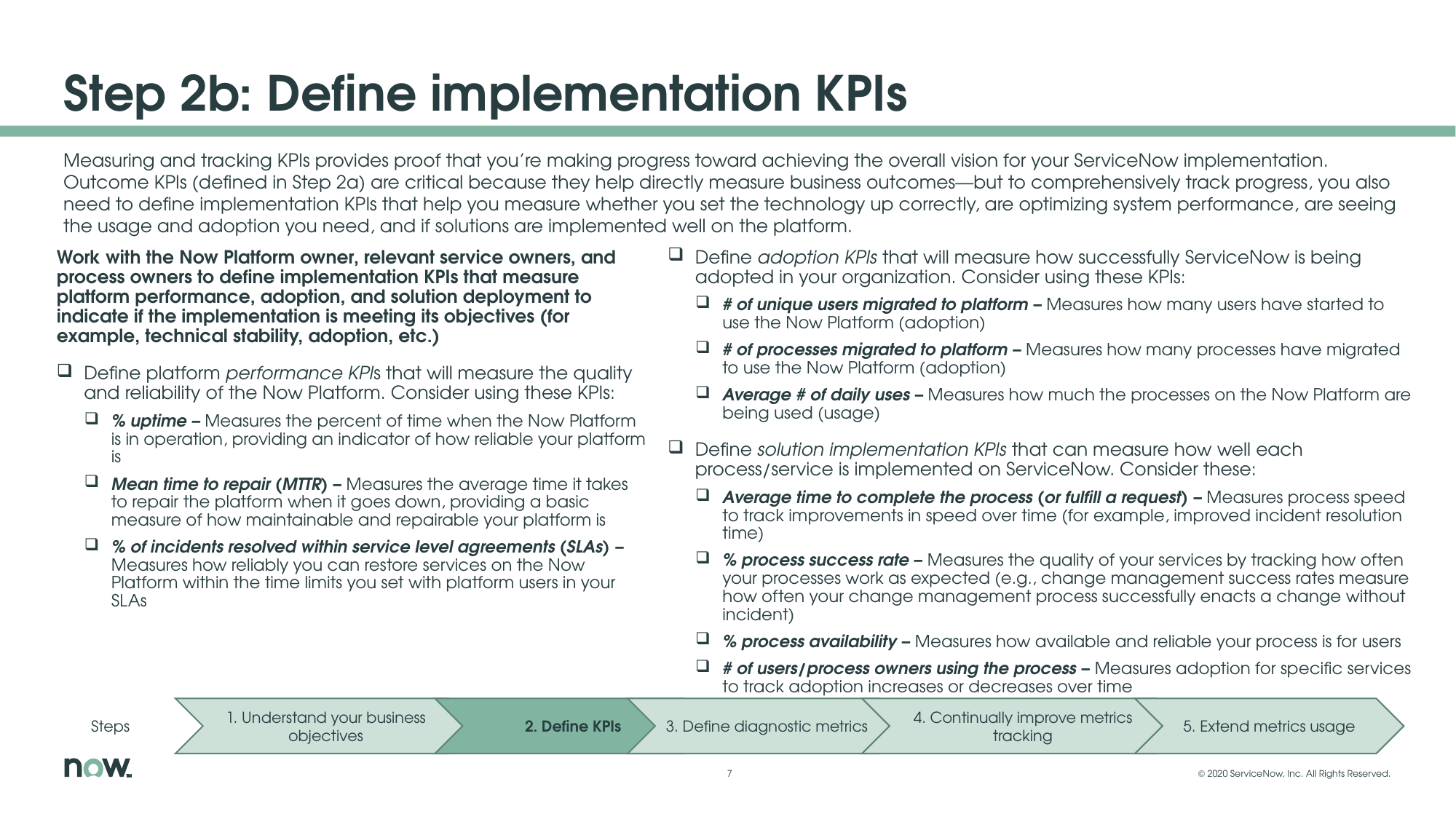

# Step 2b: Define implementation KPIs

Measuring and tracking KPIs provides proof that you’re making progress toward achieving the overall vision for your ServiceNow implementation. Outcome KPIs (defined in Step 2a) are critical because they help directly measure business outcomes—but to comprehensively track progress, you also need to define implementation KPIs that help you measure whether you set the technology up correctly, are optimizing system performance, are seeing the usage and adoption you need, and if solutions are implemented well on the platform.
Define adoption KPIs that will measure how successfully ServiceNow is being adopted in your organization. Consider using these KPIs:
# of unique users migrated to platform – Measures how many users have started to use the Now Platform (adoption)
# of processes migrated to platform – Measures how many processes have migrated to use the Now Platform (adoption)
Average # of daily uses – Measures how much the processes on the Now Platform are being used (usage)
Define solution implementation KPIs that can measure how well each process/service is implemented on ServiceNow. Consider these:
Average time to complete the process (or fulfill a request) – Measures process speed to track improvements in speed over time (for example, improved incident resolution time)
% process success rate – Measures the quality of your services by tracking how often your processes work as expected (e.g., change management success rates measure how often your change management process successfully enacts a change without incident)
% process availability – Measures how available and reliable your process is for users
# of users/process owners using the process – Measures adoption for specific services to track adoption increases or decreases over time

Work with the Now Platform owner, relevant service owners, and process owners to define implementation KPIs that measure platform performance, adoption, and solution deployment to indicate if the implementation is meeting its objectives (for example, technical stability, adoption, etc.)
Define platform performance KPIs that will measure the quality and reliability of the Now Platform. Consider using these KPIs:
% uptime – Measures the percent of time when the Now Platform is in operation, providing an indicator of how reliable your platform is
Mean time to repair (MTTR) – Measures the average time it takes to repair the platform when it goes down, providing a basic measure of how maintainable and repairable your platform is
% of incidents resolved within service level agreements (SLAs) – Measures how reliably you can restore services on the Now Platform within the time limits you set with platform users in your SLAs

Steps
1. Understand your business objectives
2. Define KPIs
3. Define diagnostic metrics
4. Continually improve metrics tracking
5. Extend metrics usage